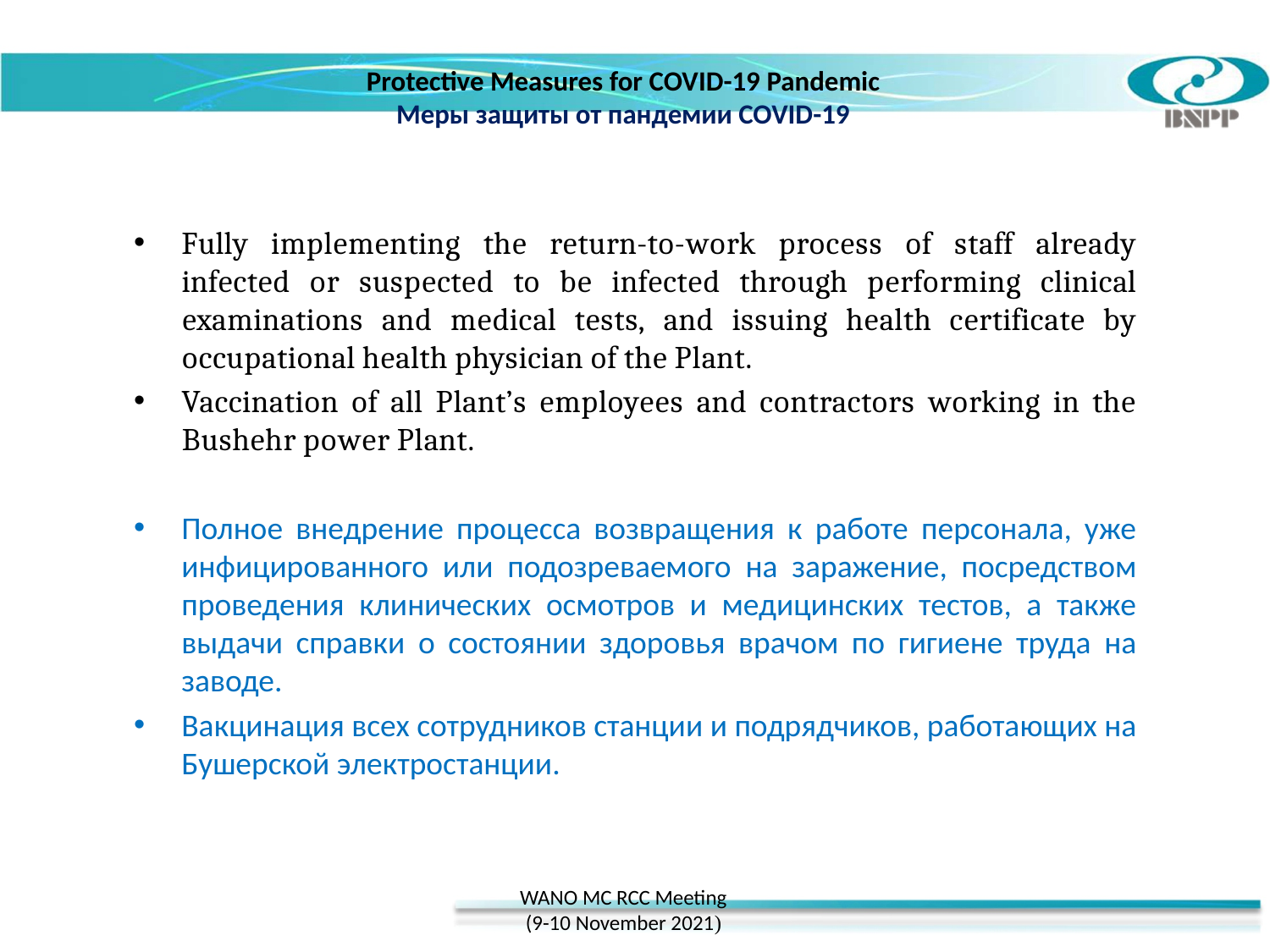

# Protective Measures for COVID-19 Pandemic Меры защиты от пандемии COVID-19
Fully implementing the return-to-work process of staff already infected or suspected to be infected through performing clinical examinations and medical tests, and issuing health certificate by occupational health physician of the Plant.
Vaccination of all Plant’s employees and contractors working in the Bushehr power Plant.

Полное внедрение процесса возвращения к работе персонала, уже инфицированного или подозреваемого на заражение, посредством проведения клинических осмотров и медицинских тестов, а также выдачи справки о состоянии здоровья врачом по гигиене труда на заводе.
Вакцинация всех сотрудников станции и подрядчиков, работающих на Бушерской электростанции.
WANO MC RCC Meeting
(9-10 November 2021)